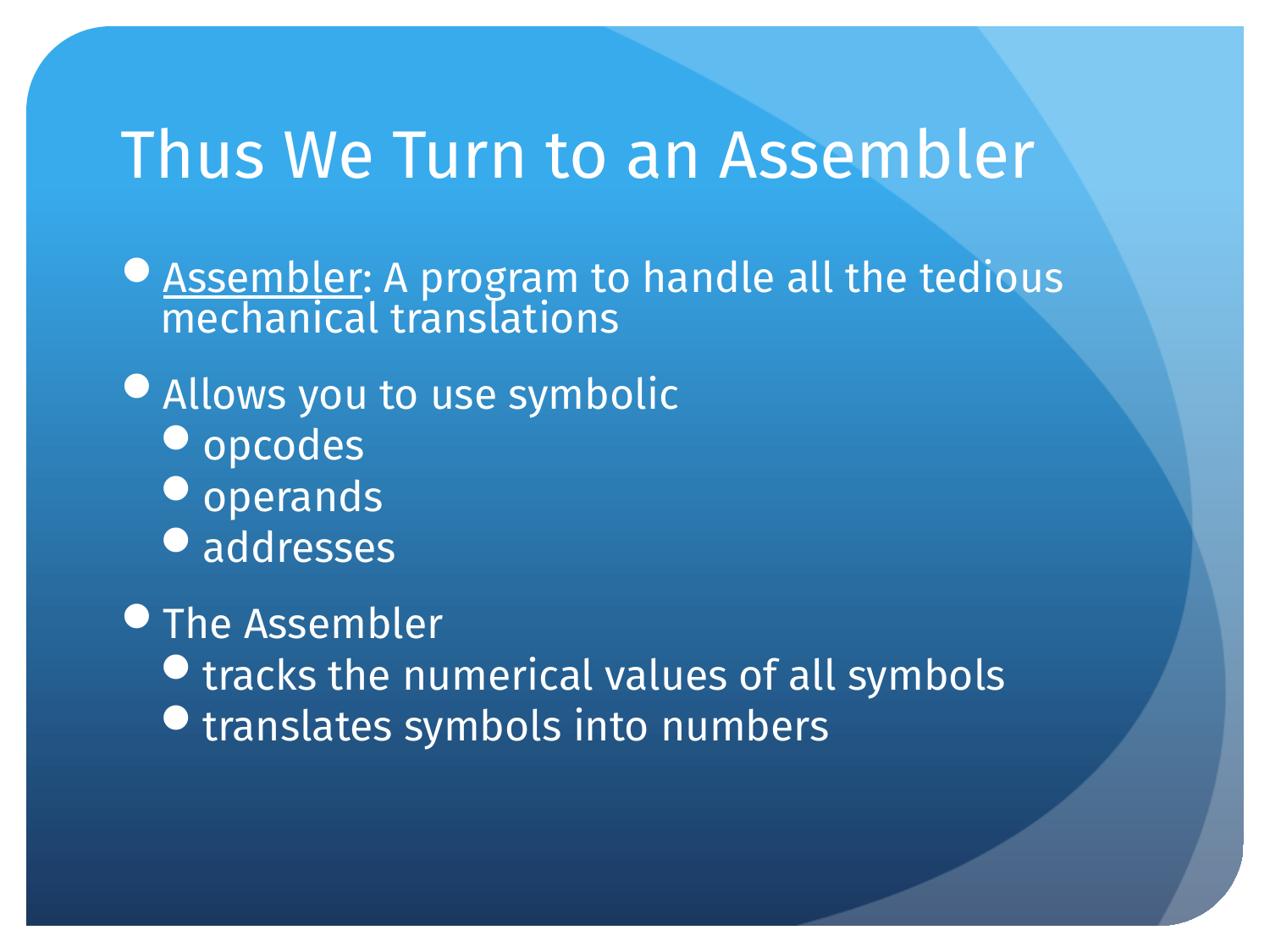

# Thus We Turn to an Assembler
Assembler: A program to handle all the tedious mechanical translations
Allows you to use symbolic
opcodes
operands
addresses
The Assembler
tracks the numerical values of all symbols
translates symbols into numbers